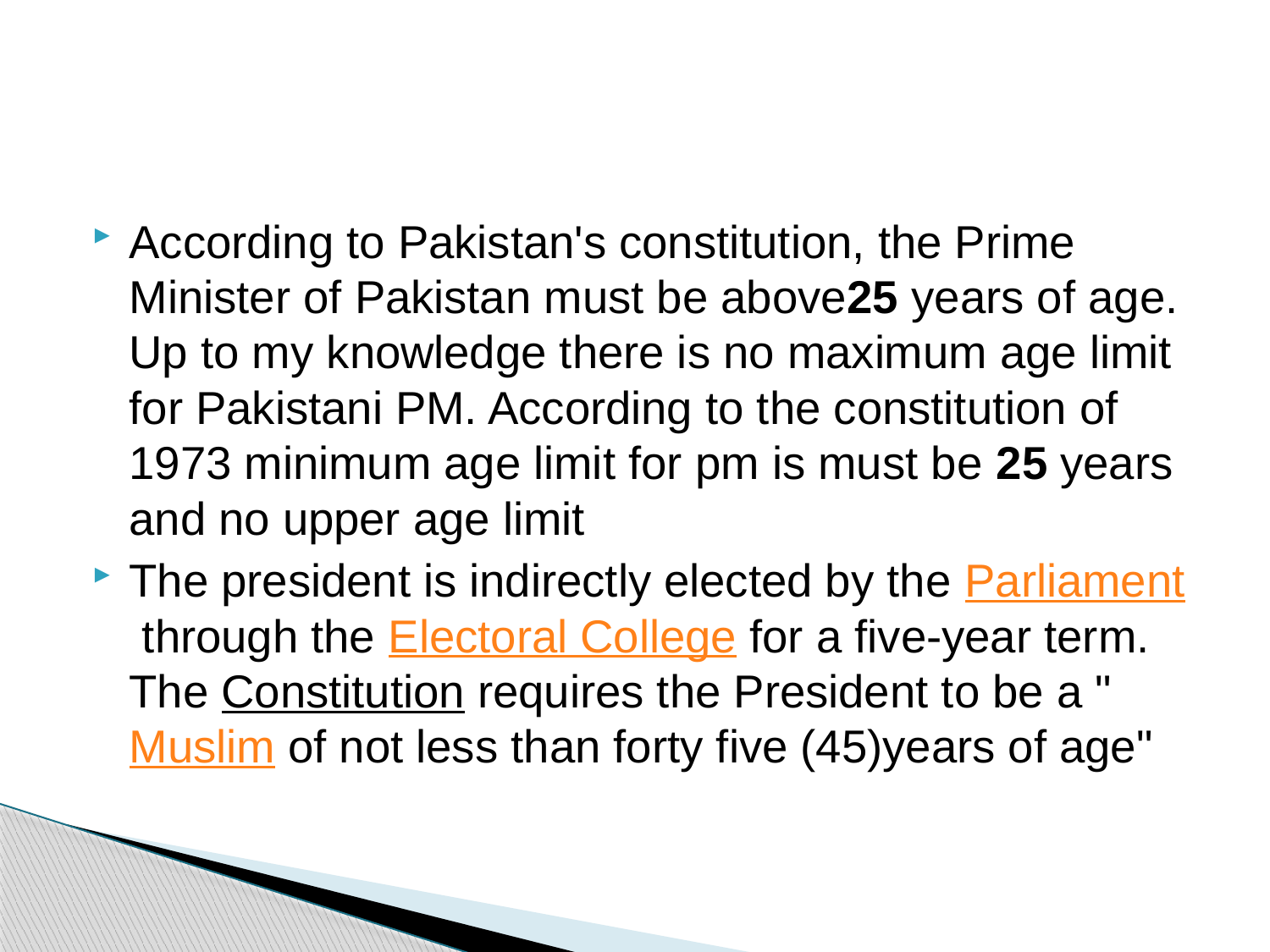

#
According to Pakistan's constitution, the Prime Minister of Pakistan must be above25 years of age. Up to my knowledge there is no maximum age limit for Pakistani PM. According to the constitution of 1973 minimum age limit for pm is must be 25 years and no upper age limit
The president is indirectly elected by the Parliament through the Electoral College for a five-year term. The Constitution requires the President to be a "Muslim of not less than forty five (45)years of age"